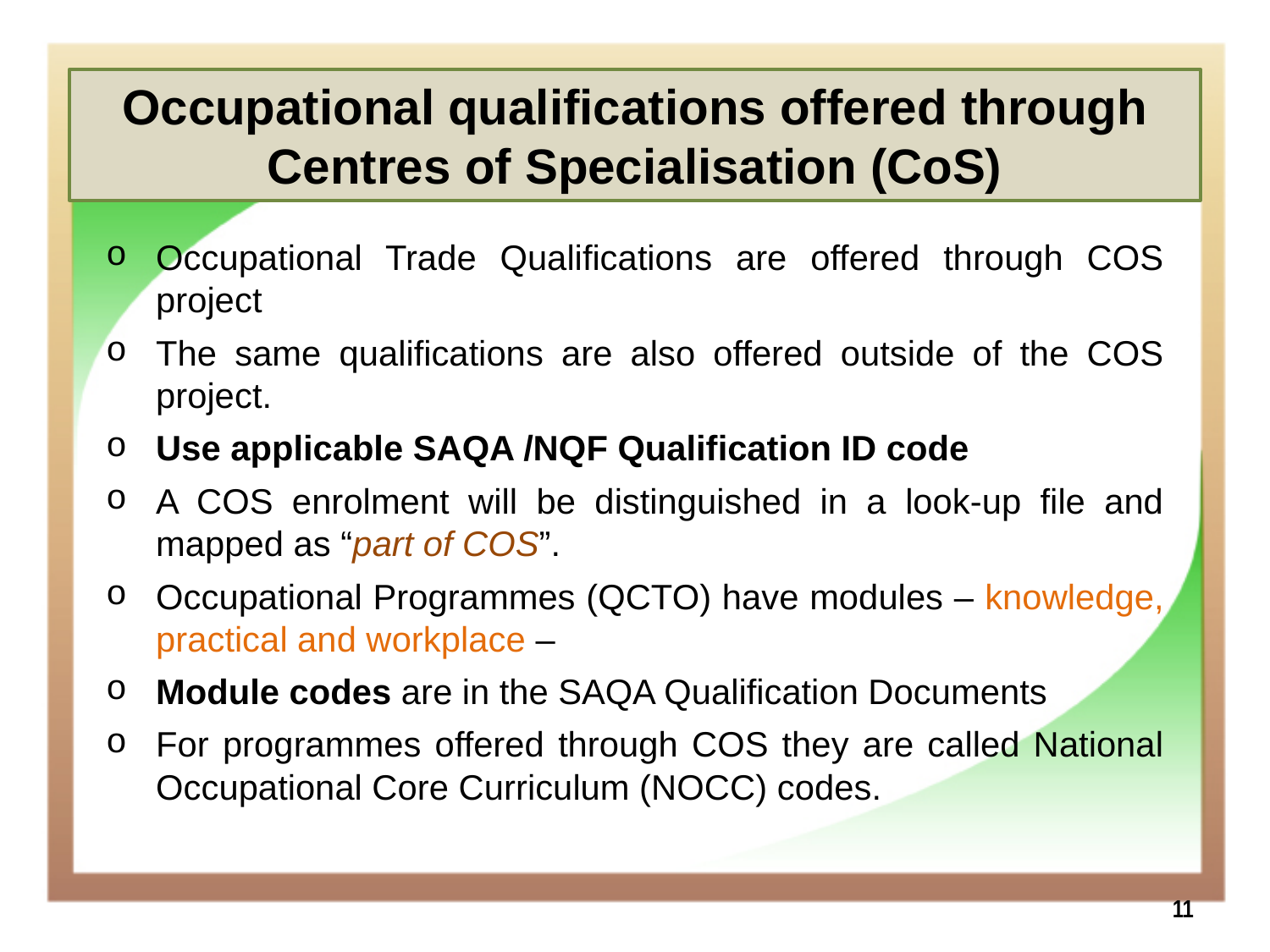

Occupational qualifications offered through Centres of Specialisation (CoS)

Occupational Trade Qualifications are offered through COS project
The same qualifications are also offered outside of the COS project.
Use applicable SAQA /NQF Qualification ID code
A COS enrolment will be distinguished in a look-up file and mapped as “part of COS”.
Occupational Programmes (QCTO) have modules – knowledge, practical and workplace –
Module codes are in the SAQA Qualification Documents
For programmes offered through COS they are called National Occupational Core Curriculum (NOCC) codes.

11